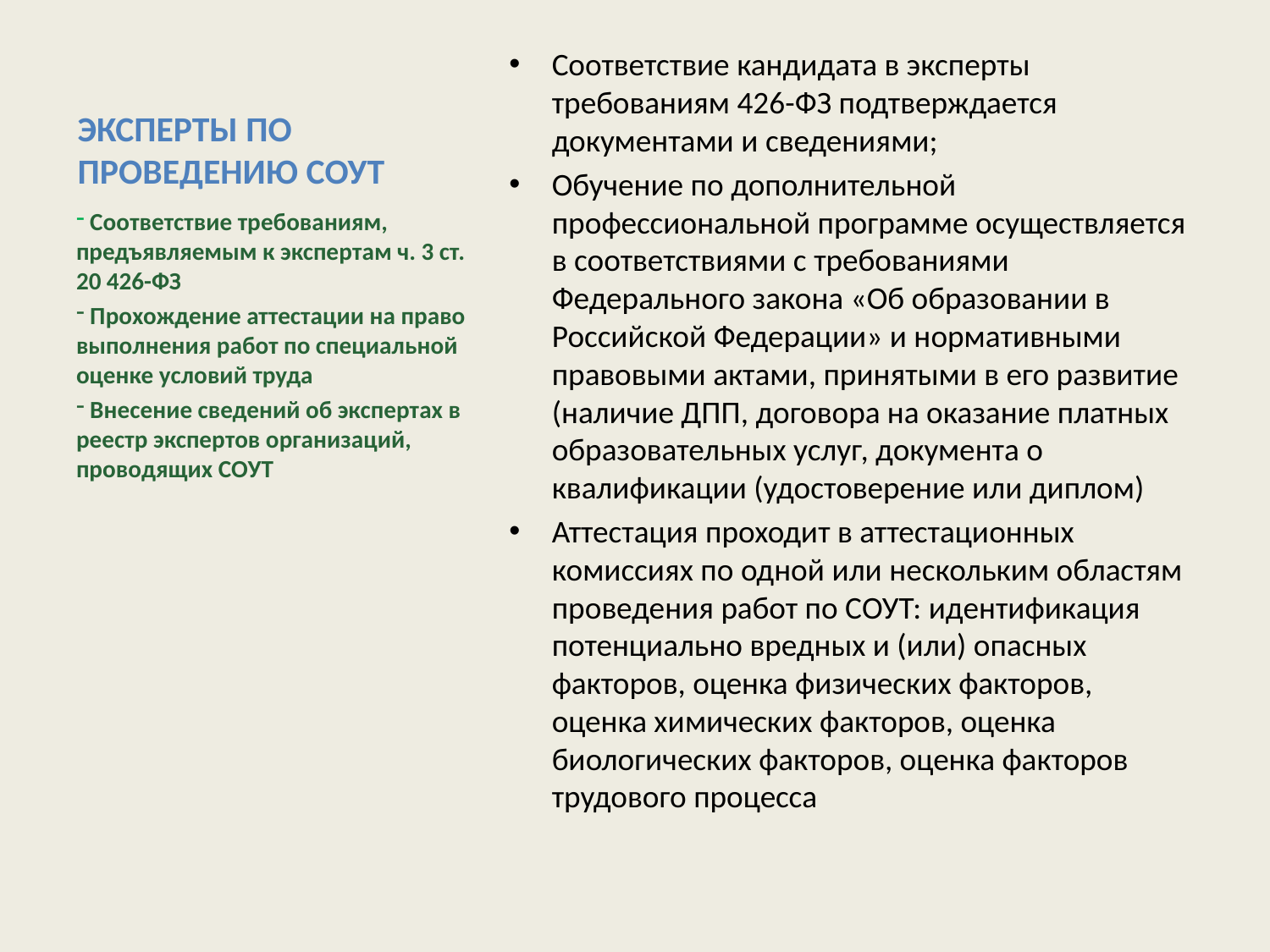

# ЭКСПЕРТЫ ПО ПРОВЕДЕНИЮ СОУТ
Соответствие кандидата в эксперты требованиям 426-ФЗ подтверждается документами и сведениями;
Обучение по дополнительной профессиональной программе осуществляется в соответствиями с требованиями Федерального закона «Об образовании в Российской Федерации» и нормативными правовыми актами, принятыми в его развитие (наличие ДПП, договора на оказание платных образовательных услуг, документа о квалификации (удостоверение или диплом)
Аттестация проходит в аттестационных комиссиях по одной или нескольким областям проведения работ по СОУТ: идентификация потенциально вредных и (или) опасных факторов, оценка физических факторов, оценка химических факторов, оценка биологических факторов, оценка факторов трудового процесса

 Соответствие требованиям, предъявляемым к экспертам ч. 3 ст. 20 426-ФЗ
 Прохождение аттестации на право выполнения работ по специальной оценке условий труда
 Внесение сведений об экспертах в реестр экспертов организаций, проводящих СОУТ